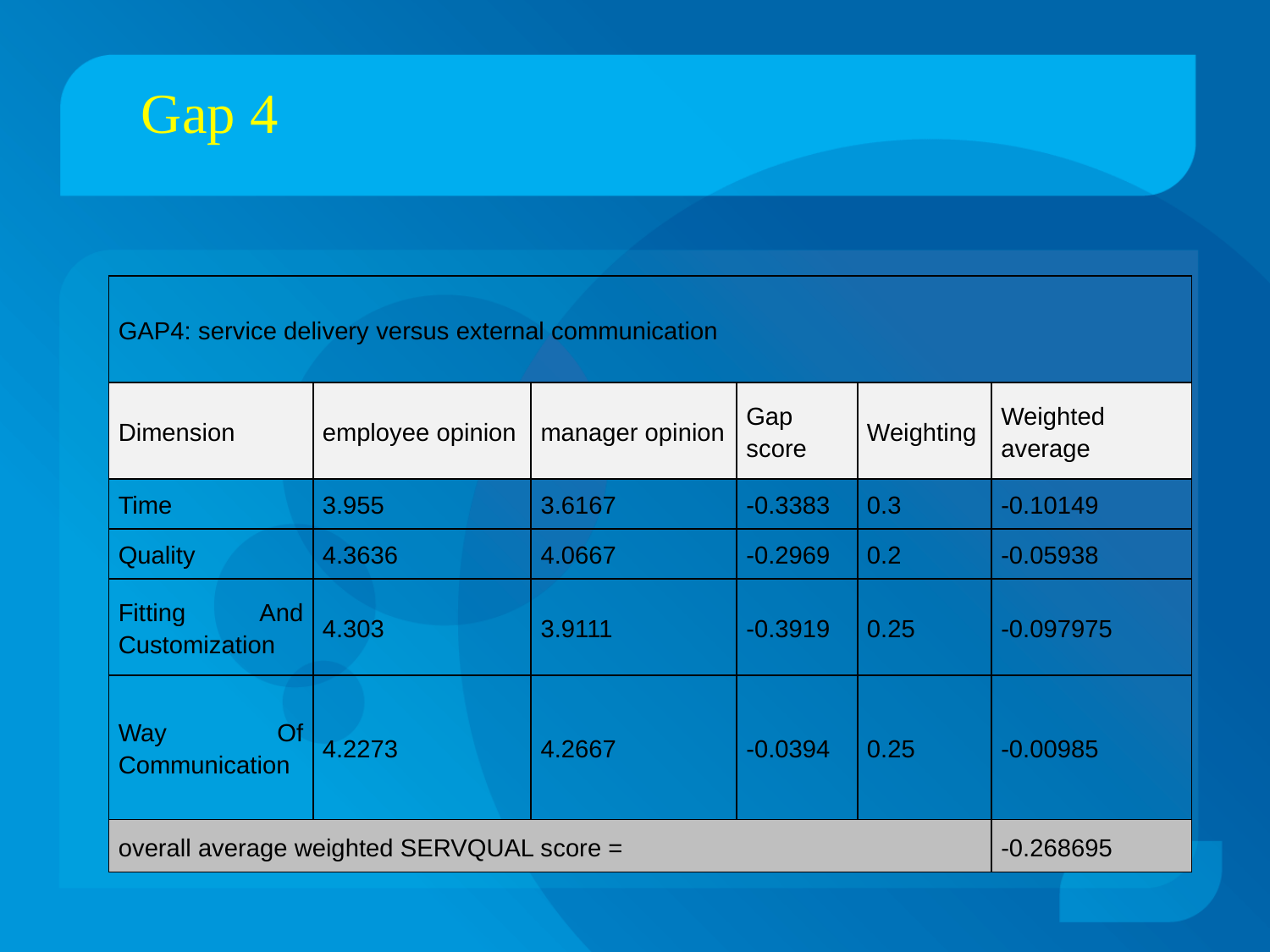

Gap 4
| GAP4: service delivery versus external communication |  |  |  |  |  |
| --- | --- | --- | --- | --- | --- |
| Dimension | employee opinion | manager opinion | Gap score | Weighting | Weighted average |
| Time | 3.955 | 3.6167 | -0.3383 | 0.3 | -0.10149 |
| Quality | 4.3636 | 4.0667 | -0.2969 | 0.2 | -0.05938 |
| Fitting And Customization | 4.303 | 3.9111 | -0.3919 | 0.25 | -0.097975 |
| Way Of Communication | 4.2273 | 4.2667 | -0.0394 | 0.25 | -0.00985 |
| overall average weighted SERVQUAL score = |  |  |  |  | -0.268695 |